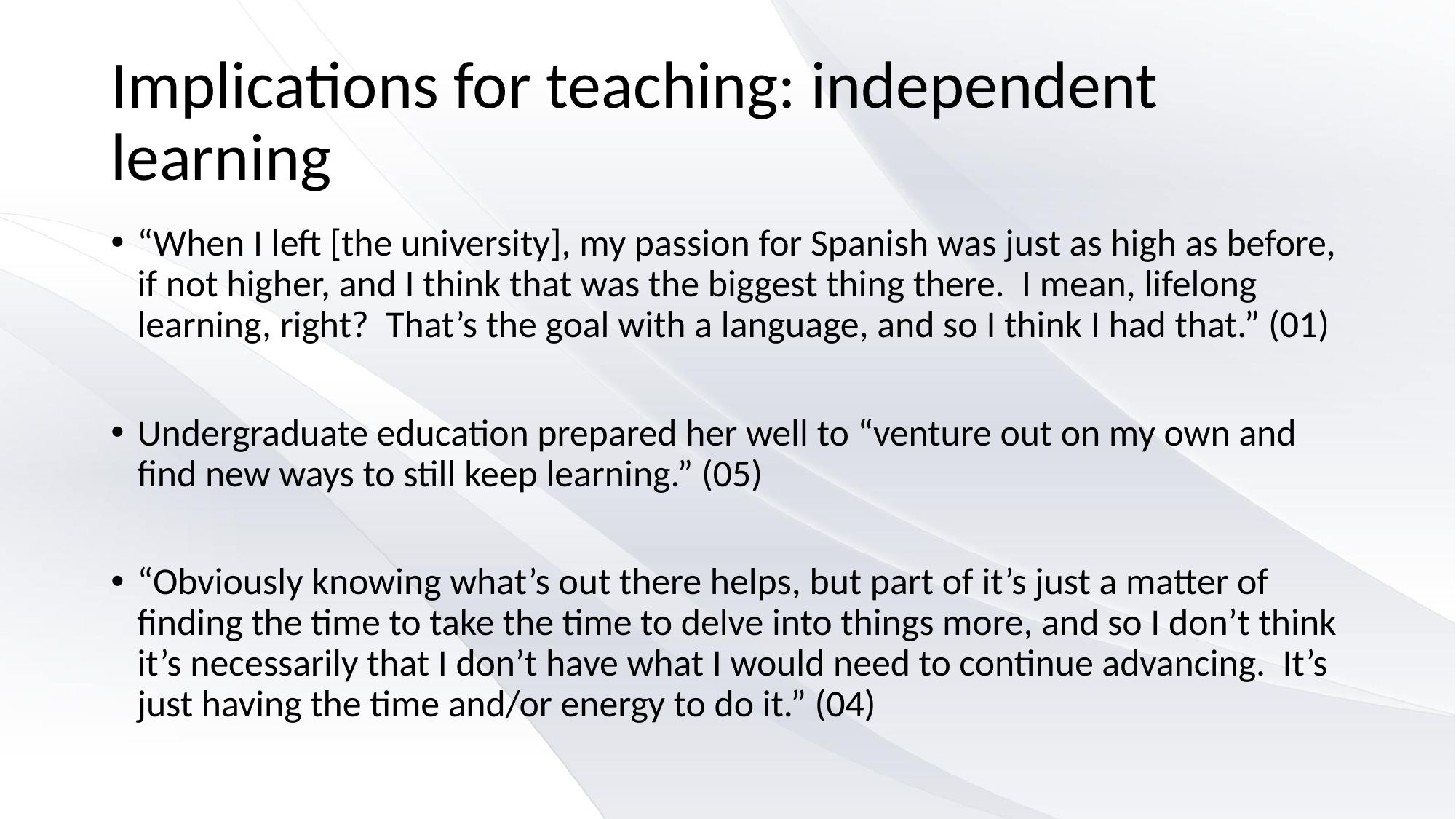

# Implications for teaching: independent learning
“When I left [the university], my passion for Spanish was just as high as before, if not higher, and I think that was the biggest thing there.  I mean, lifelong learning, right?  That’s the goal with a language, and so I think I had that.” (01)

Undergraduate education prepared her well to “venture out on my own and find new ways to still keep learning.” (05)

“Obviously knowing what’s out there helps, but part of it’s just a matter of finding the time to take the time to delve into things more, and so I don’t think it’s necessarily that I don’t have what I would need to continue advancing.  It’s just having the time and/or energy to do it.” (04)